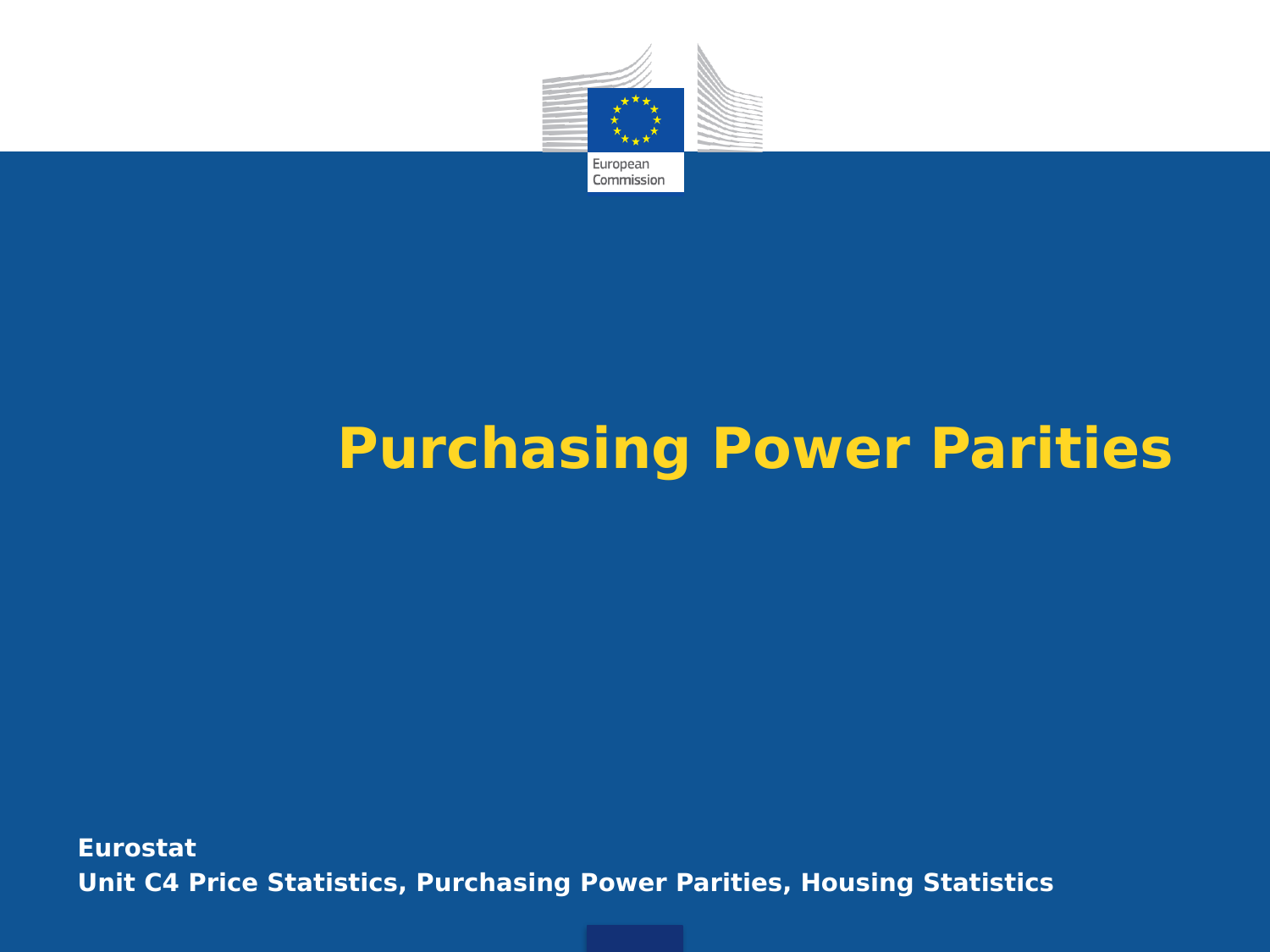

# Purchasing Power Parities
Eurostat
Unit C4 Price Statistics, Purchasing Power Parities, Housing Statistics